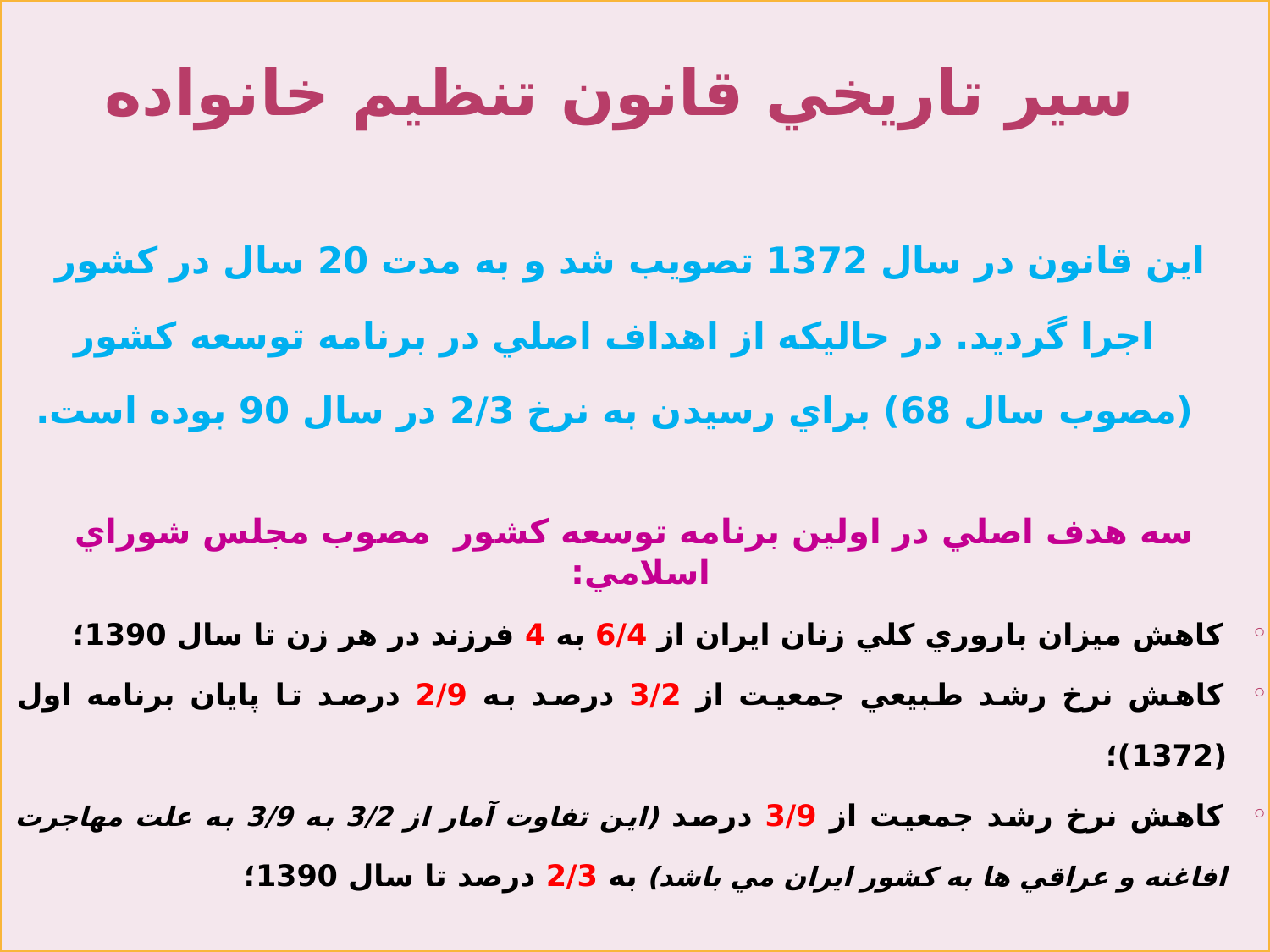

سير تاريخي قانون تنظيم خانواده
اين قانون در سال 1372 تصويب شد و به مدت 20 سال در كشور اجرا گرديد. در حاليكه از اهداف اصلي در برنامه توسعه كشور (مصوب سال 68) براي رسيدن به نرخ 2/3 در سال 90 بوده است.

سه هدف اصلي در اولين برنامه توسعه كشور  مصوب مجلس شوراي اسلامي:
كاهش ميزان باروري كلي زنان ايران از 6/4 به 4 فرزند در هر زن تا سال 1390؛
كاهش نرخ رشد طبيعي جمعيت از 3/2 درصد به 2/9 درصد تا پايان برنامه اول (1372)؛
كاهش نرخ رشد جمعيت از 3/9 درصد (اين تفاوت آمار از 3/2 به 3/9 به علت مهاجرت افاغنه و عراقي ها به كشور ايران مي باشد) به 2/3 درصد تا سال 1390؛
#
15